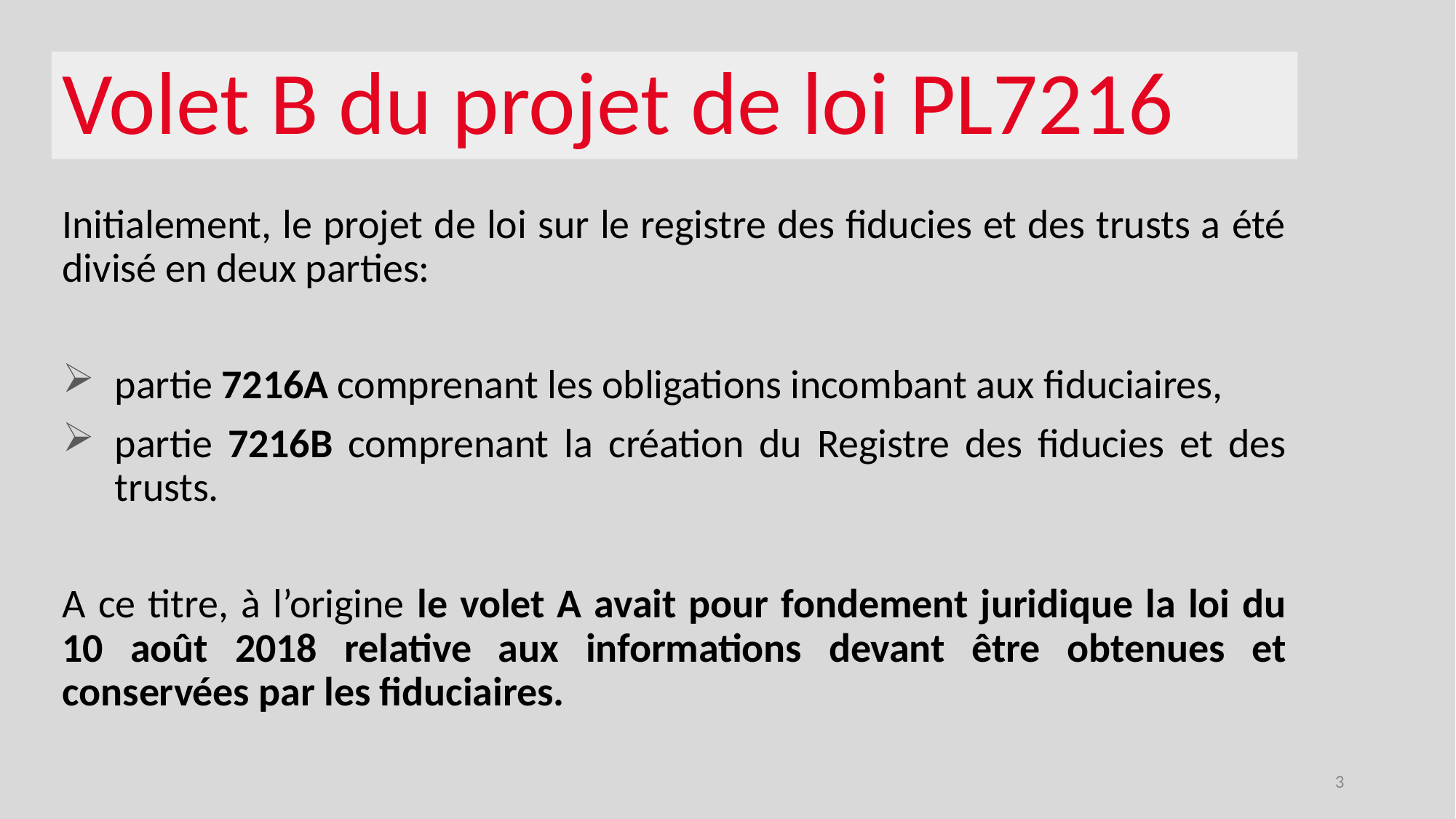

# Volet B du projet de loi PL7216
Initialement, le projet de loi sur le registre des fiducies et des trusts a été divisé en deux parties:

partie 7216A comprenant les obligations incombant aux fiduciaires,
partie 7216B comprenant la création du Registre des fiducies et des trusts.

A ce titre, à l’origine le volet A avait pour fondement juridique la loi du 10 août 2018 relative aux informations devant être obtenues et conservées par les fiduciaires.

3